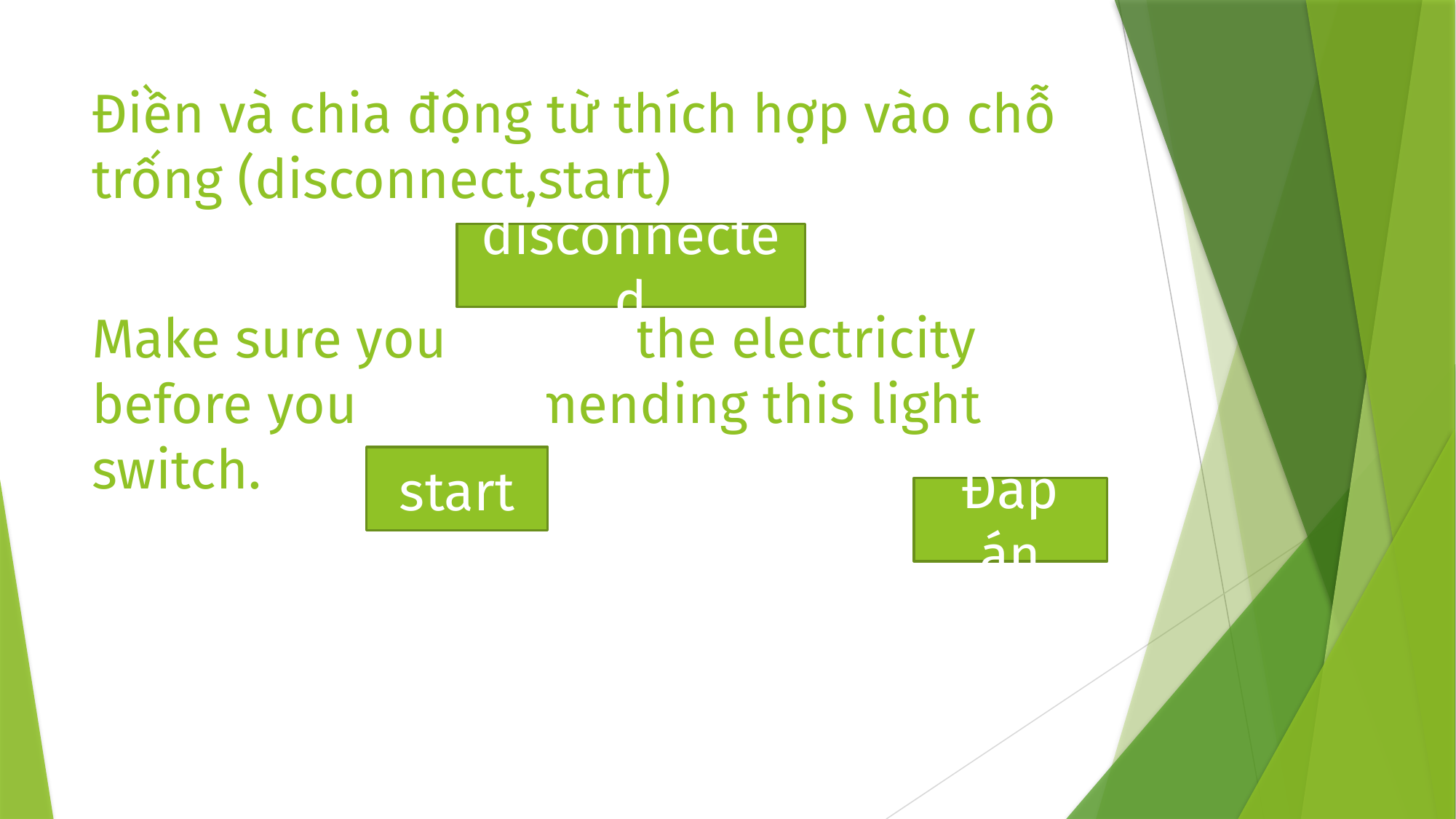

# Điền và chia động từ thích hợp vào chỗ trống (disconnect,start)
disconnected
Make sure you             the electricity before you            mending this light switch.
start
Đáp án